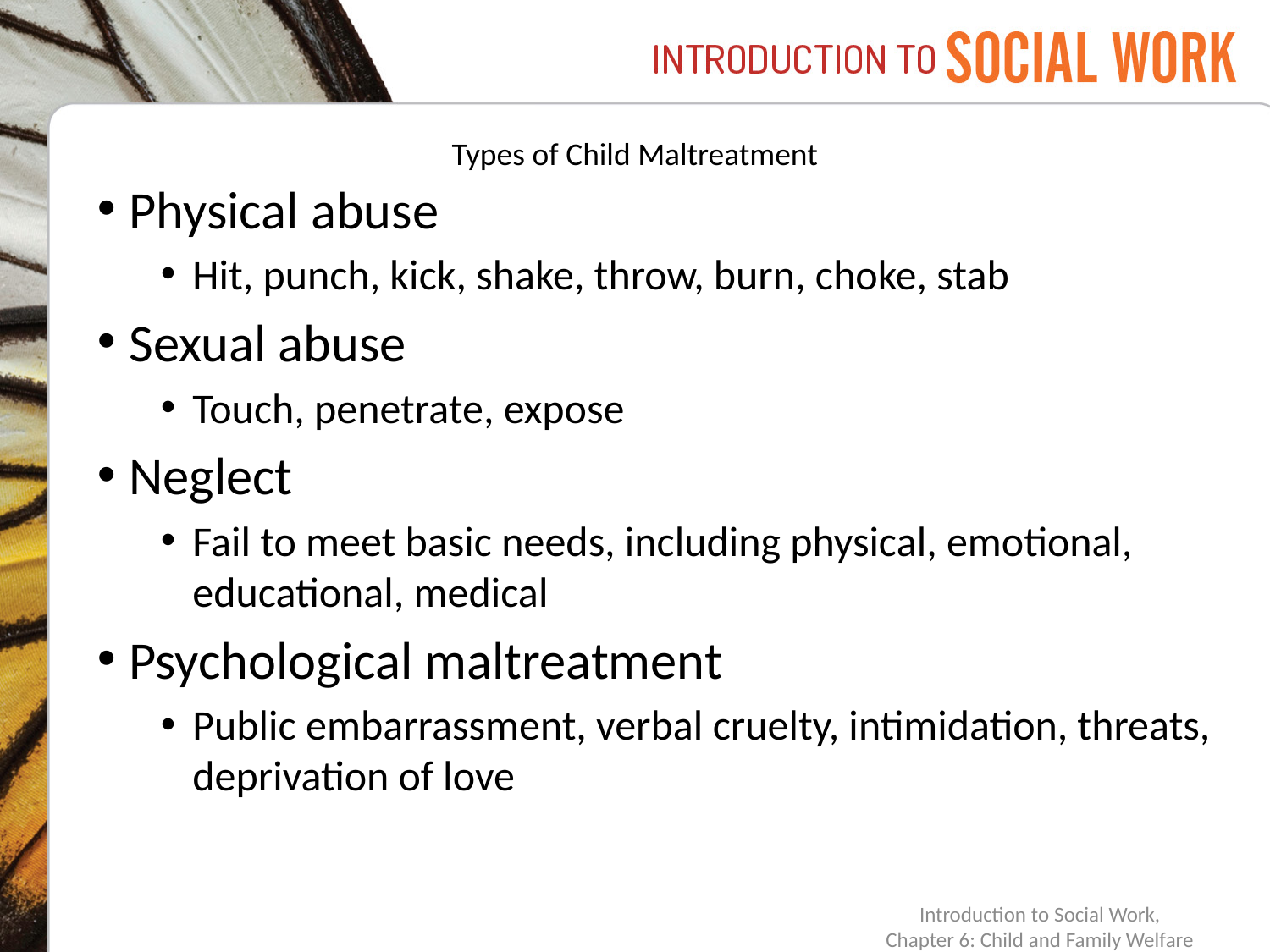

# Types of Child Maltreatment
Physical abuse
Hit, punch, kick, shake, throw, burn, choke, stab
Sexual abuse
Touch, penetrate, expose
Neglect
Fail to meet basic needs, including physical, emotional, educational, medical
Psychological maltreatment
Public embarrassment, verbal cruelty, intimidation, threats, deprivation of love

Introduction to Social Work,
Chapter 6: Child and Family Welfare